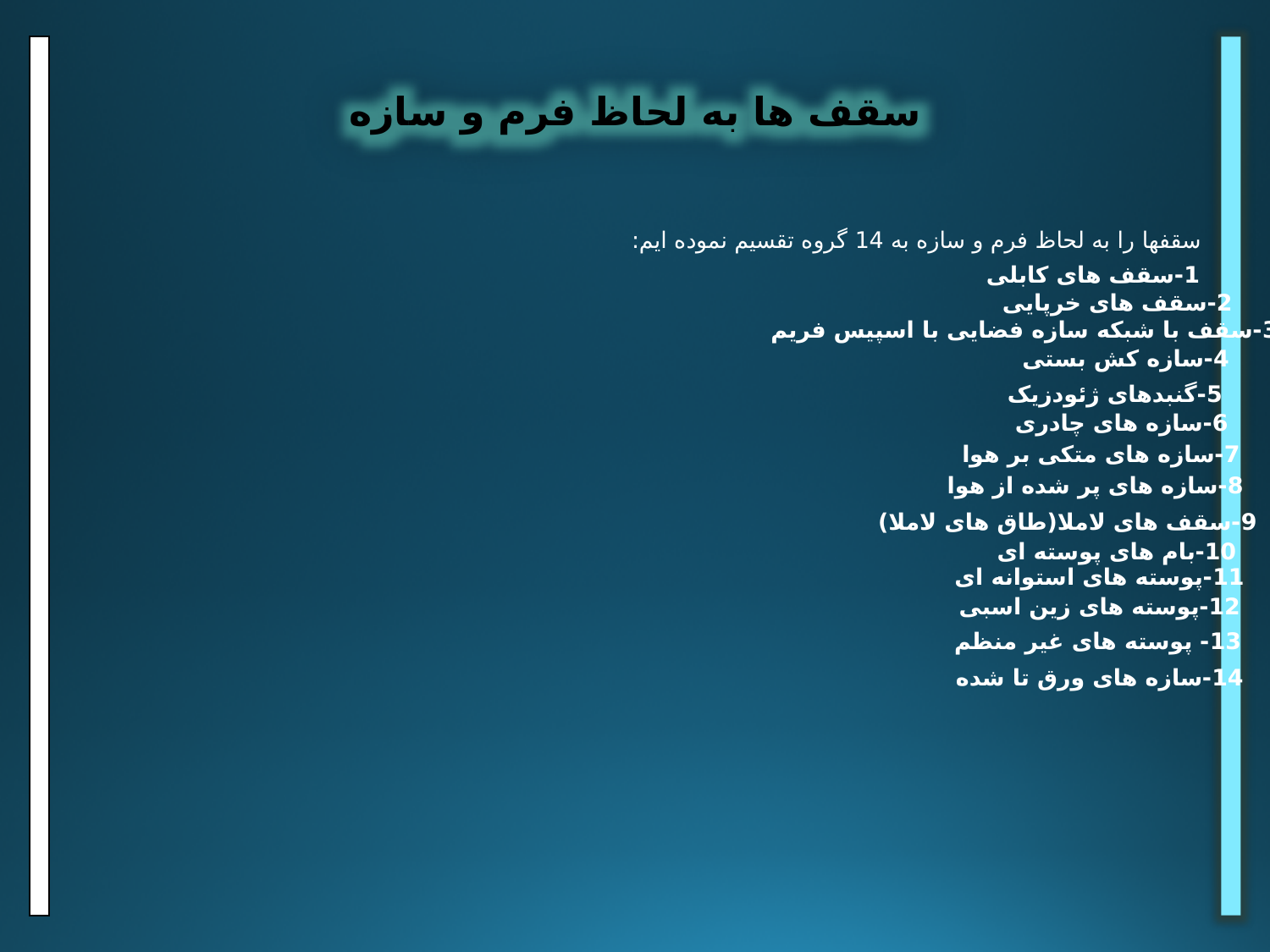

سقف ها به لحاظ فرم و سازه
 سقفها را به لحاظ فرم و سازه به 14 گروه تقسیم نموده ایم:
1-سقف های کابلی
2-سقف های خرپایی
3-سقف با شبکه سازه فضایی با اسپیس فریم
4-سازه کش بستی
5-گنبدهای ژئودزیک
6-سازه های چادری
7-سازه های متکی بر هوا
8-سازه های پر شده از هوا
9-سقف های لاملا(طاق های لاملا)
10-بام های پوسته ای
11-پوسته های استوانه ای
12-پوسته های زین اسبی
13- پوسته های غیر منظم
14-سازه های ورق تا شده